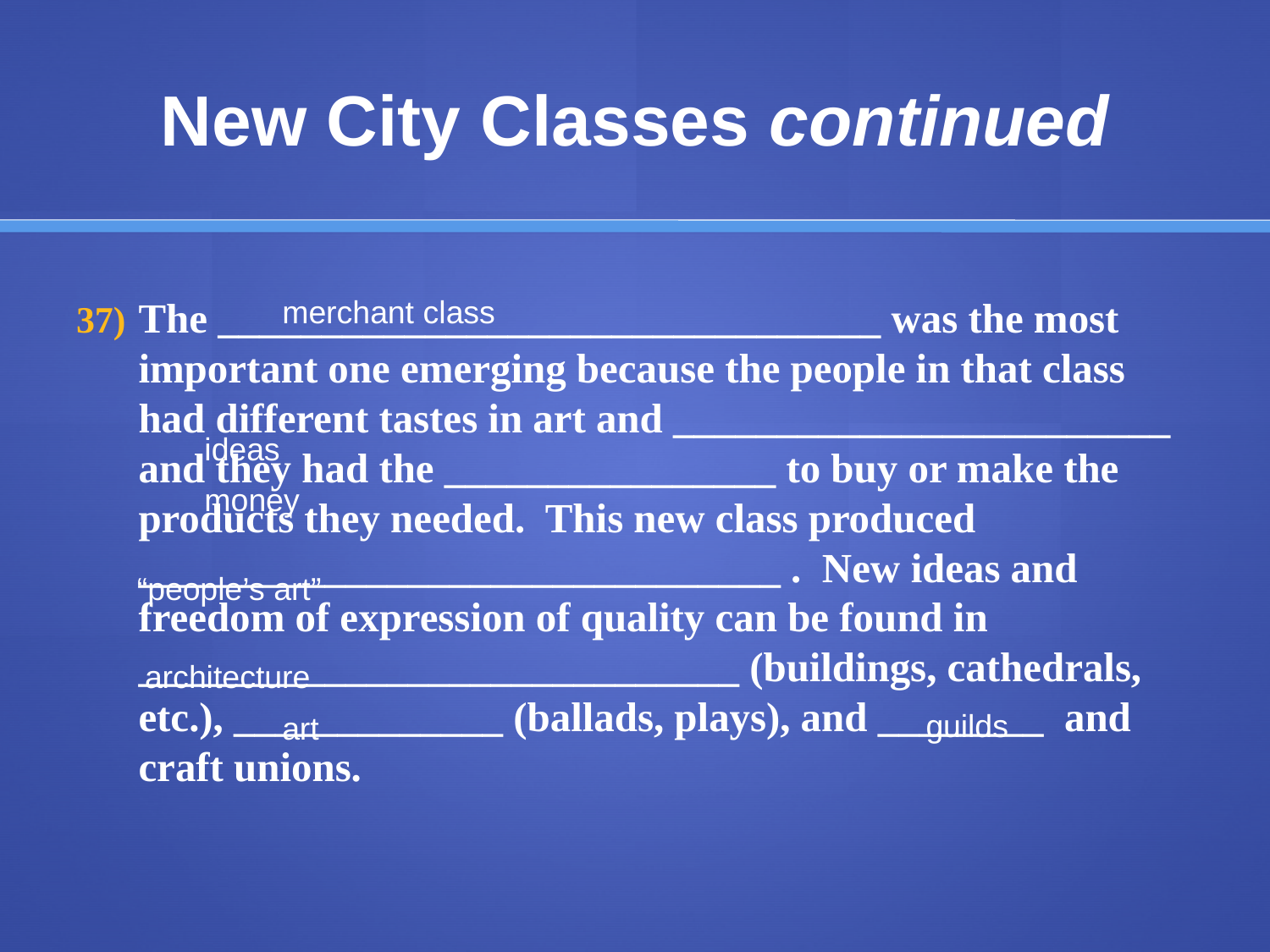

# New City Classes continued
The ________________________________ was the most important one emerging because the people in that class had different tastes in art and ________________________ and they had the ________________ to buy or make the products they needed.  This new class produced _______________________________ .  New ideas and freedom of expression of quality can be found in _____________________________ (buildings, cathedrals, etc.), _____________ (ballads, plays), and ________  and craft unions.

merchant class
ideas
money
“people’s art”
architecture
guilds
art